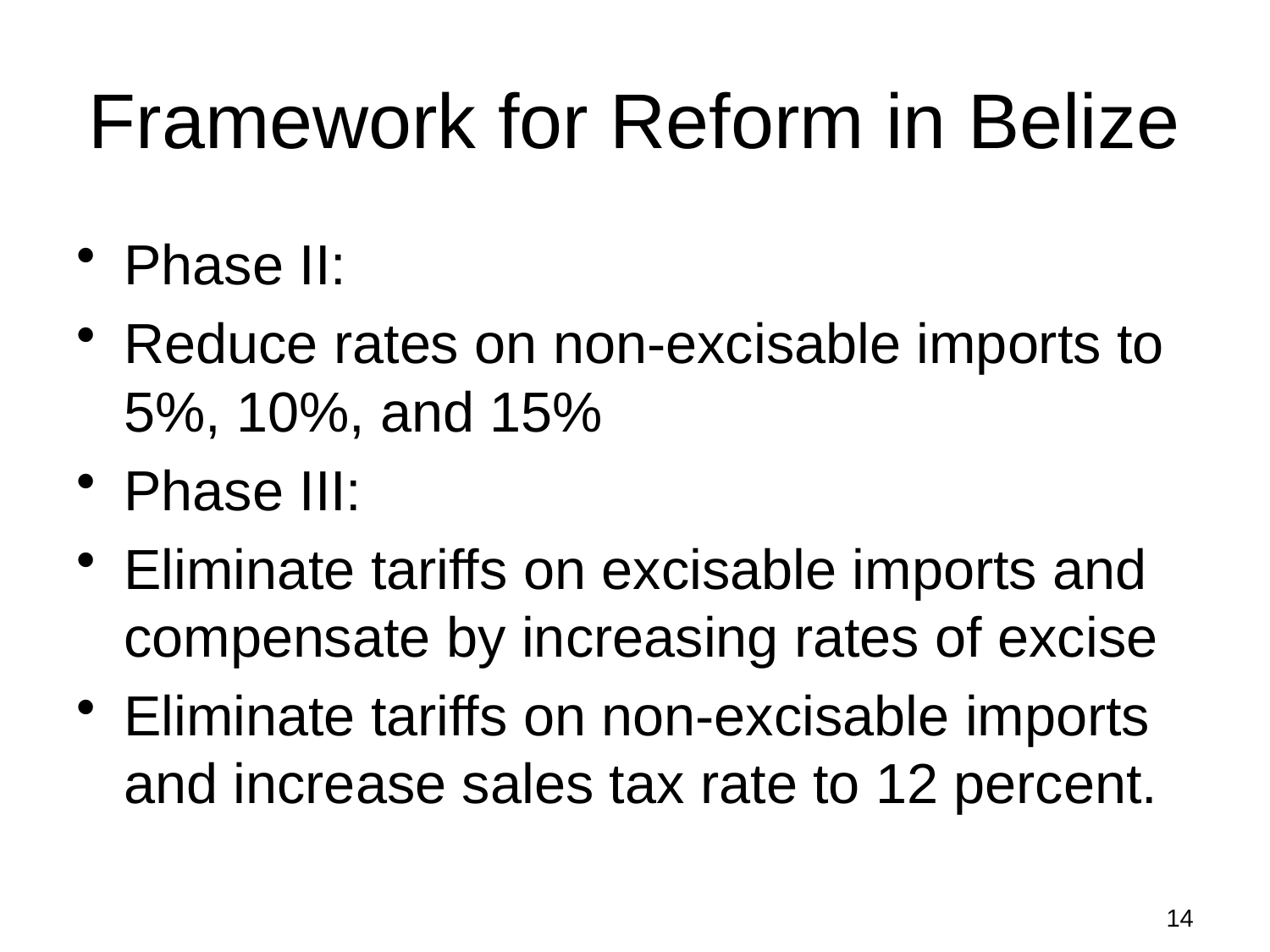

# Framework for Reform in Belize
Phase II:
Reduce rates on non-excisable imports to 5%, 10%, and 15%
Phase III:
Eliminate tariffs on excisable imports and compensate by increasing rates of excise
Eliminate tariffs on non-excisable imports and increase sales tax rate to 12 percent.
14